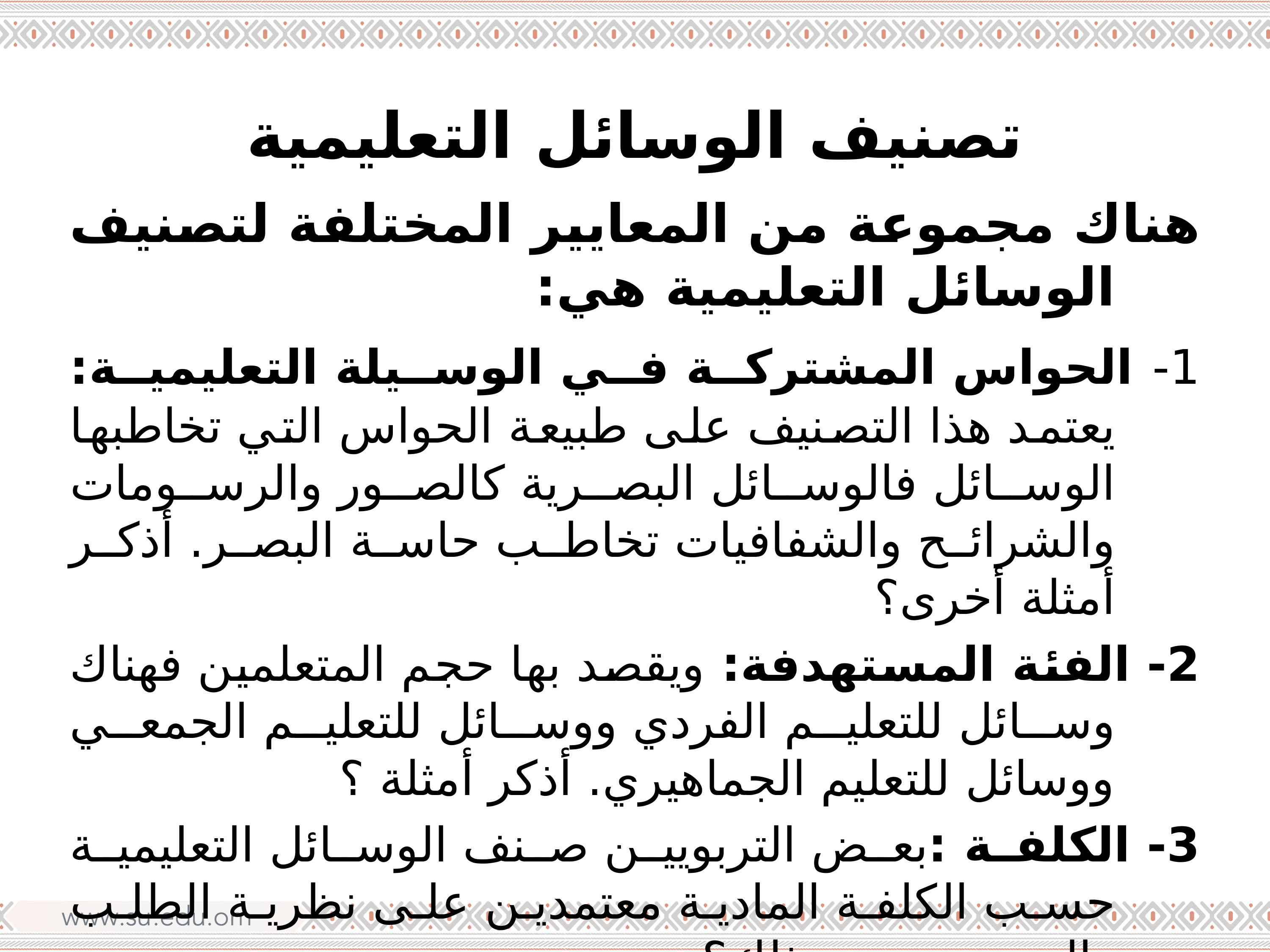

# تصنيف الوسائل التعليمية
هناك مجموعة من المعايير المختلفة لتصنيف الوسائل التعليمية هي:
1- الحواس المشتركة في الوسيلة التعليمية: يعتمد هذا التصنيف على طبيعة الحواس التي تخاطبها الوسائل فالوسائل البصرية كالصور والرسومات والشرائح والشفافيات تخاطب حاسة البصر. أذكر أمثلة أخرى؟
2- الفئة المستهدفة: ويقصد بها حجم المتعلمين فهناك وسائل للتعليم الفردي ووسائل للتعليم الجمعي ووسائل للتعليم الجماهيري. أذكر أمثلة ؟
3- الكلفة :بعض التربويين صنف الوسائل التعليمية حسب الكلفة المادية معتمدين على نظرية الطلب والعرض.  وضح ذلك؟
4- مدى التوافر: إن الكلفة المادية للوسيلة تتحكم في مدى توافرها فالعامل الاقتصادي وترتيب الاولويات من العوامل المؤثرة على اقتناء الوسيلة التعليمية.